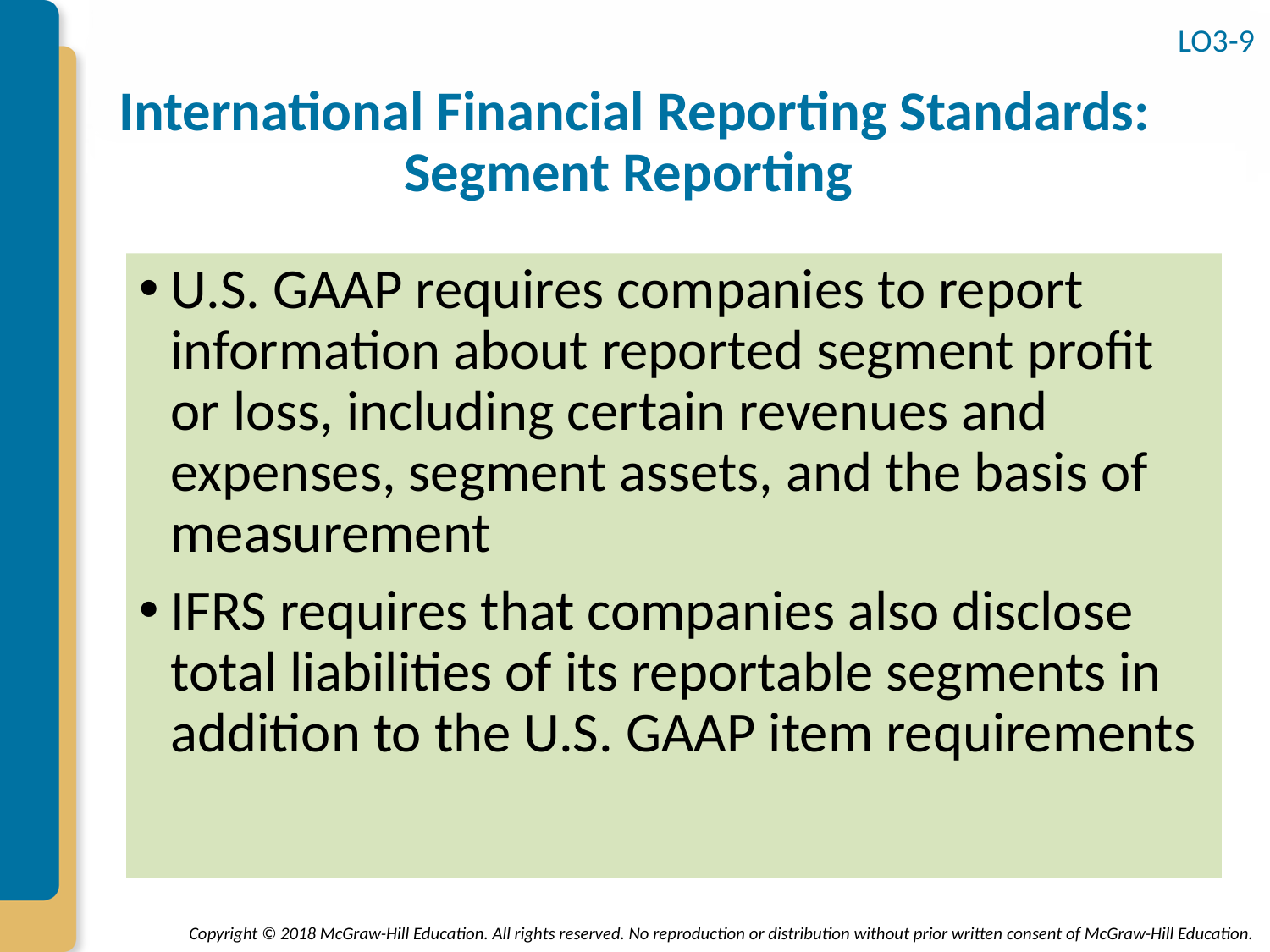

LO3-9
# International Financial Reporting Standards: Segment Reporting
U.S. GAAP requires companies to report information about reported segment profit or loss, including certain revenues and expenses, segment assets, and the basis of measurement
IFRS requires that companies also disclose total liabilities of its reportable segments in addition to the U.S. GAAP item requirements